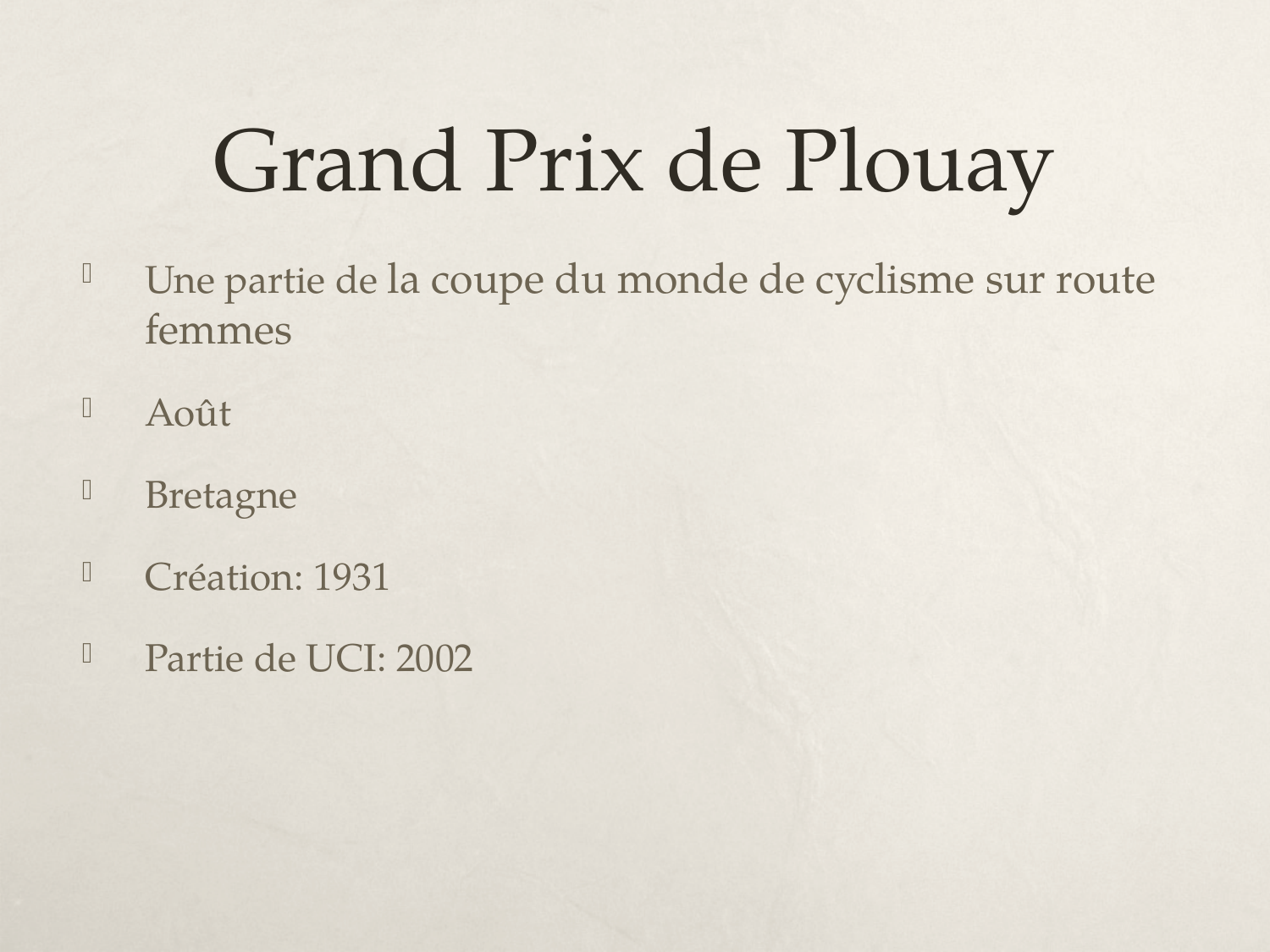

# Grand Prix de Plouay
Une partie de la coupe du monde de cyclisme sur route femmes
Août
Bretagne
Création: 1931
Partie de UCI: 2002